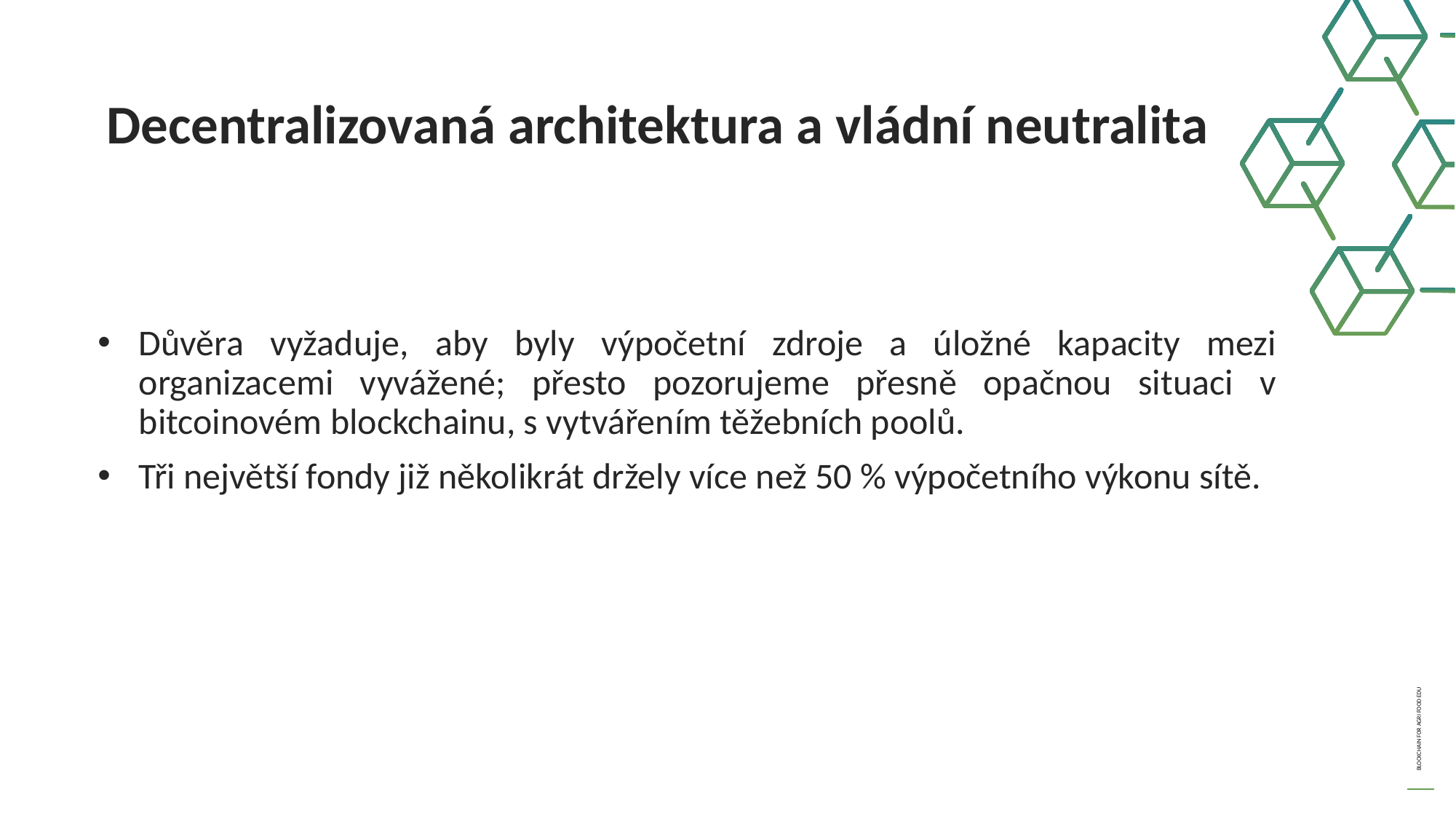

Decentralizovaná architektura a vládní neutralita
Důvěra vyžaduje, aby byly výpočetní zdroje a úložné kapacity mezi organizacemi vyvážené; přesto pozorujeme přesně opačnou situaci v bitcoinovém blockchainu, s vytvářením těžebních poolů.
Tři největší fondy již několikrát držely více než 50 % výpočetního výkonu sítě.